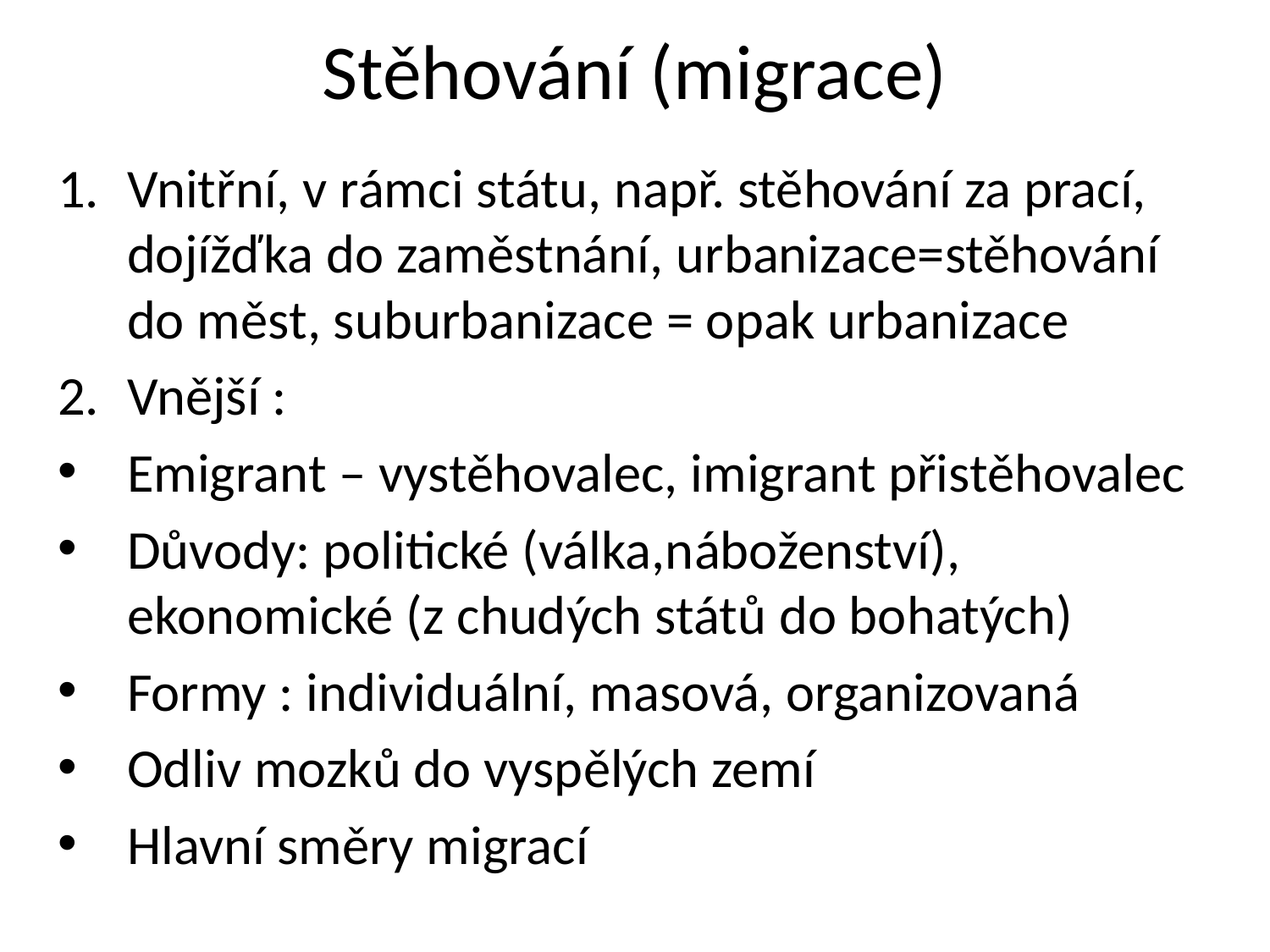

# Stěhování (migrace)
Vnitřní, v rámci státu, např. stěhování za prací, dojížďka do zaměstnání, urbanizace=stěhování do měst, suburbanizace = opak urbanizace
Vnější :
Emigrant – vystěhovalec, imigrant přistěhovalec
Důvody: politické (válka,náboženství), ekonomické (z chudých států do bohatých)
Formy : individuální, masová, organizovaná
Odliv mozků do vyspělých zemí
Hlavní směry migrací